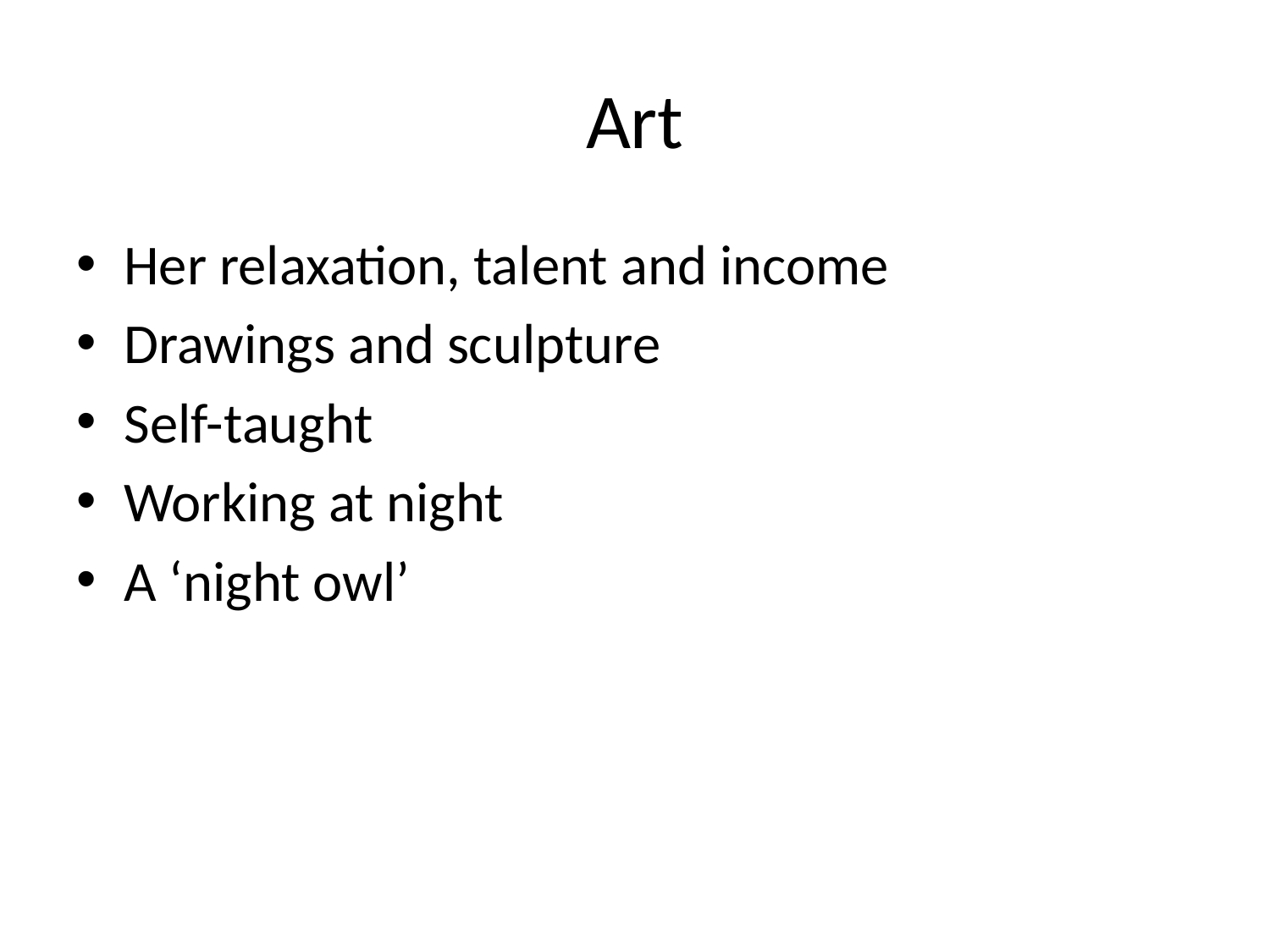

# Art
Her relaxation, talent and income
Drawings and sculpture
Self-taught
Working at night
A ‘night owl’